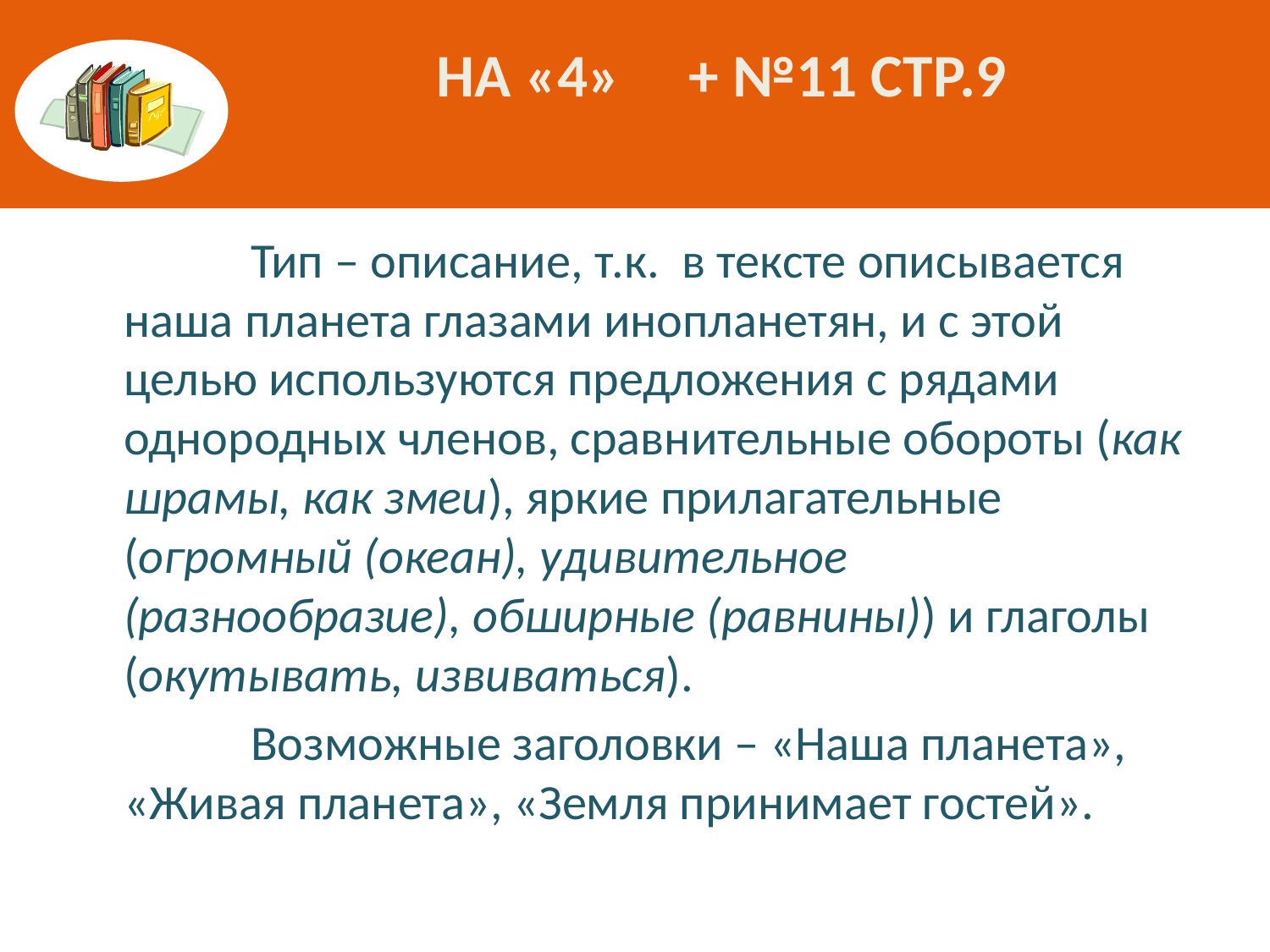

# На «4»     + №11 стр.9
		Тип – описание, т.к.  в тексте описывается наша планета глазами инопланетян, и с этой целью используются предложения с рядами однородных членов, сравнительные обороты (как шрамы, как змеи), яркие прилагательные (огромный (океан), удивительное (разнообразие), обширные (равнины)) и глаголы (окутывать, извиваться).
		Возможные заголовки – «Наша планета», «Живая планета», «Земля принимает гостей».